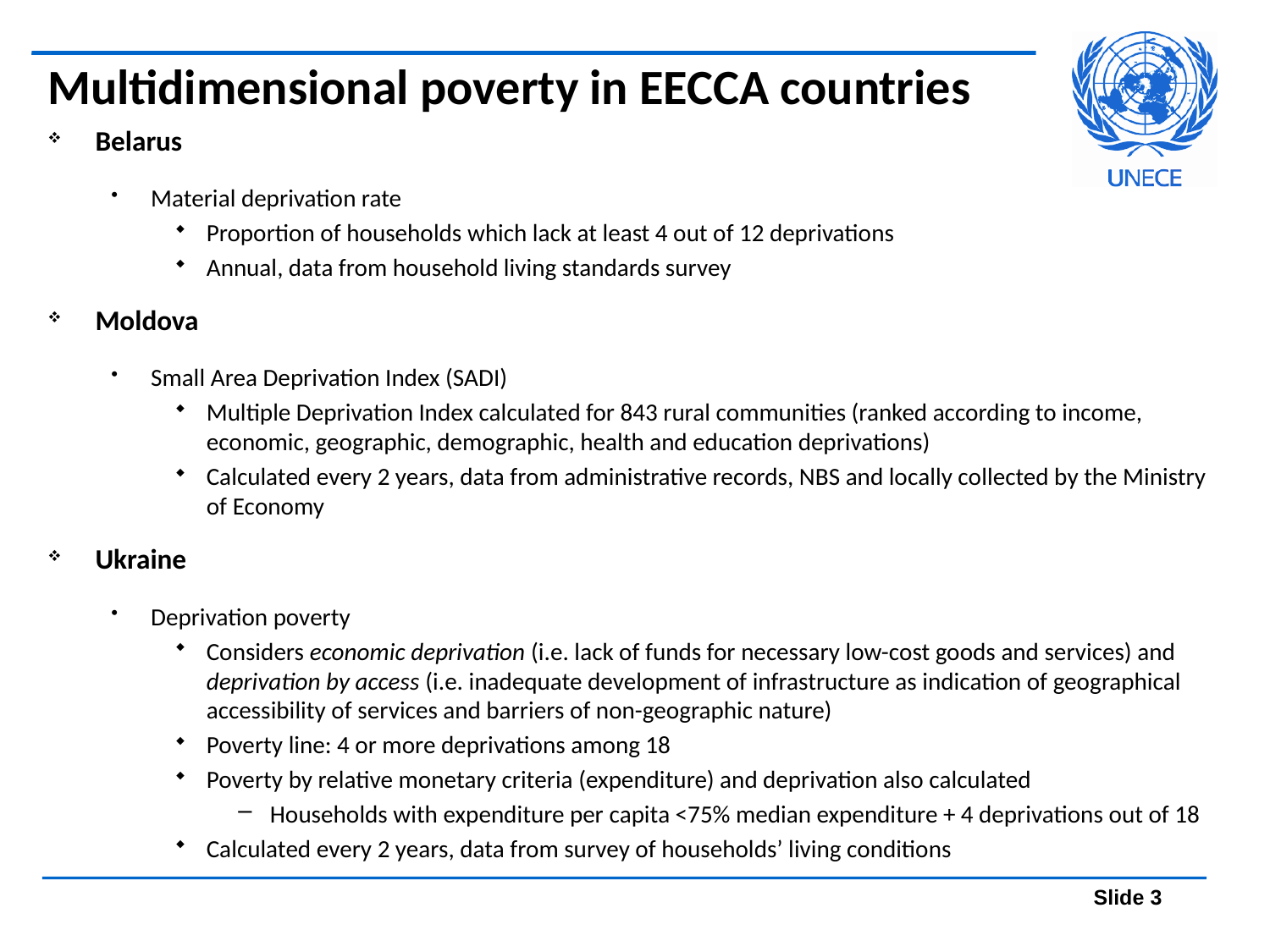

# Multidimensional poverty in EECCA countries
Belarus
Material deprivation rate
Proportion of households which lack at least 4 out of 12 deprivations
Annual, data from household living standards survey
Moldova
Small Area Deprivation Index (SADI)
Multiple Deprivation Index calculated for 843 rural communities (ranked according to income, economic, geographic, demographic, health and education deprivations)
Calculated every 2 years, data from administrative records, NBS and locally collected by the Ministry of Economy
Ukraine
Deprivation poverty
Considers economic deprivation (i.e. lack of funds for necessary low-cost goods and services) and deprivation by access (i.e. inadequate development of infrastructure as indication of geographical accessibility of services and barriers of non-geographic nature)
Poverty line: 4 or more deprivations among 18
Poverty by relative monetary criteria (expenditure) and deprivation also calculated
Households with expenditure per capita <75% median expenditure + 4 deprivations out of 18
Calculated every 2 years, data from survey of households’ living conditions